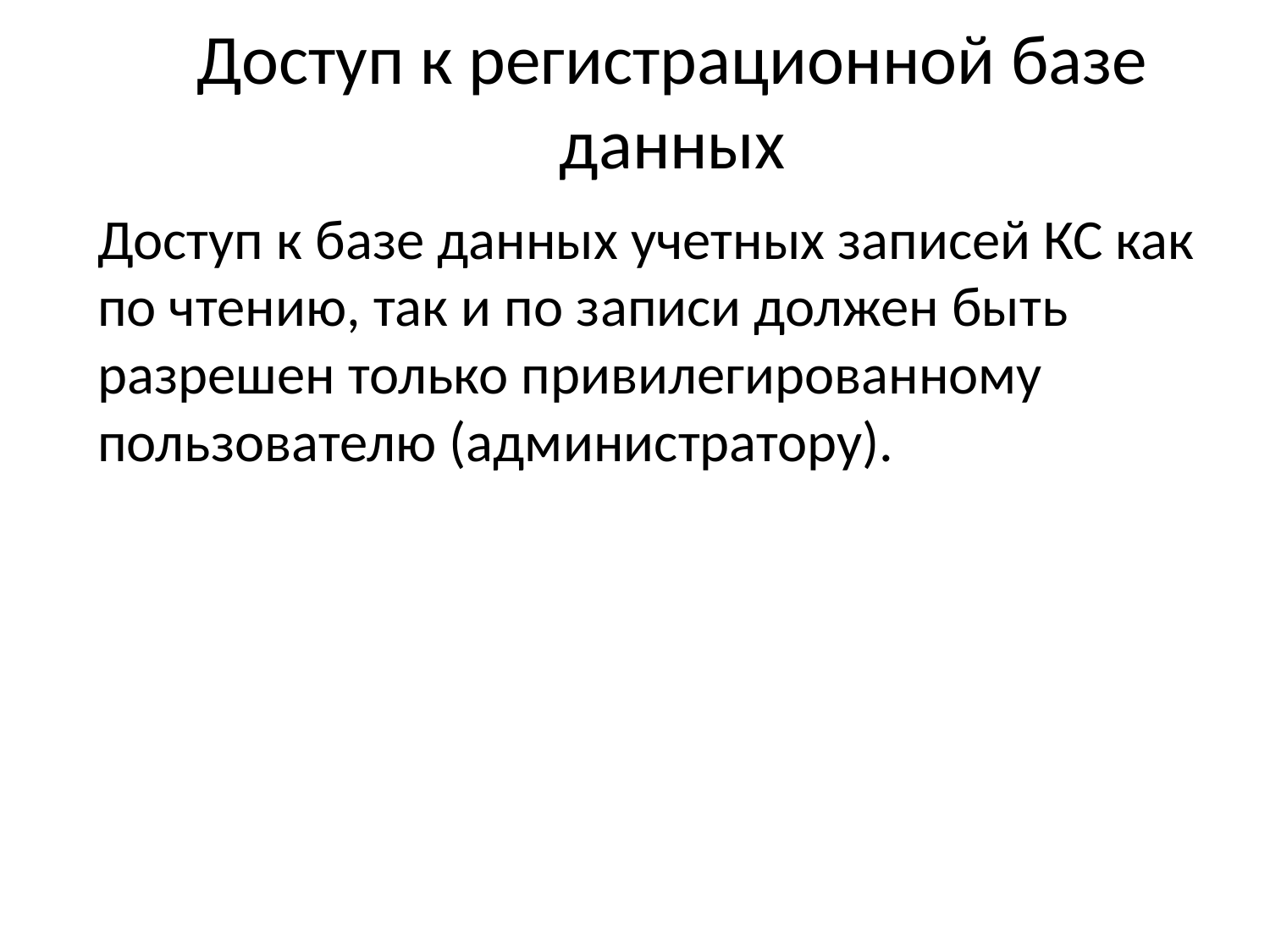

# Доступ к регистрационной базе данных
Доступ к базе данных учетных записей КС как по чтению, так и по записи должен быть разрешен только привилегированному пользователю (администратору).